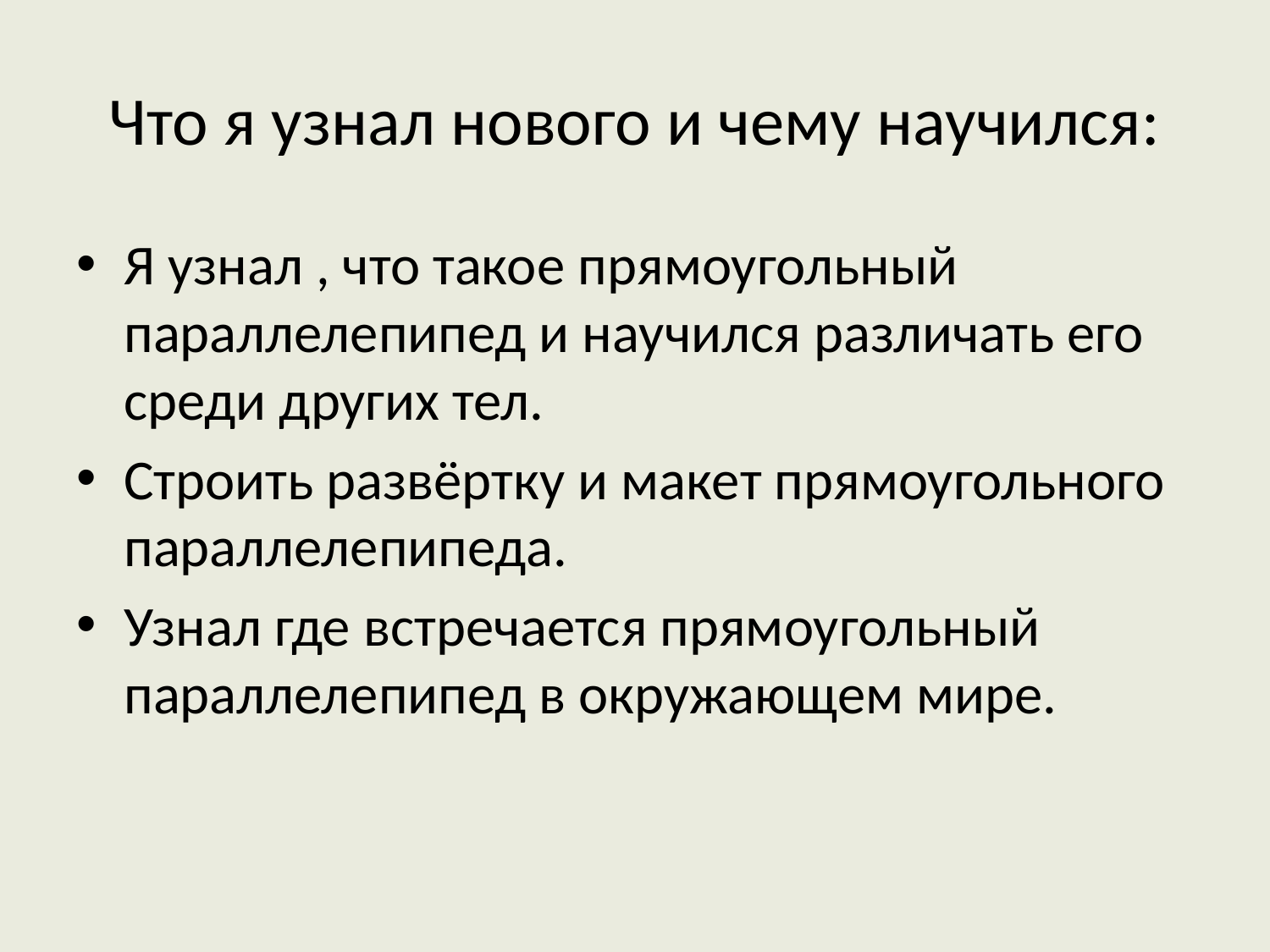

# Что я узнал нового и чему научился:
Я узнал , что такое прямоугольный параллелепипед и научился различать его среди других тел.
Строить развёртку и макет прямоугольного параллелепипеда.
Узнал где встречается прямоугольный параллелепипед в окружающем мире.